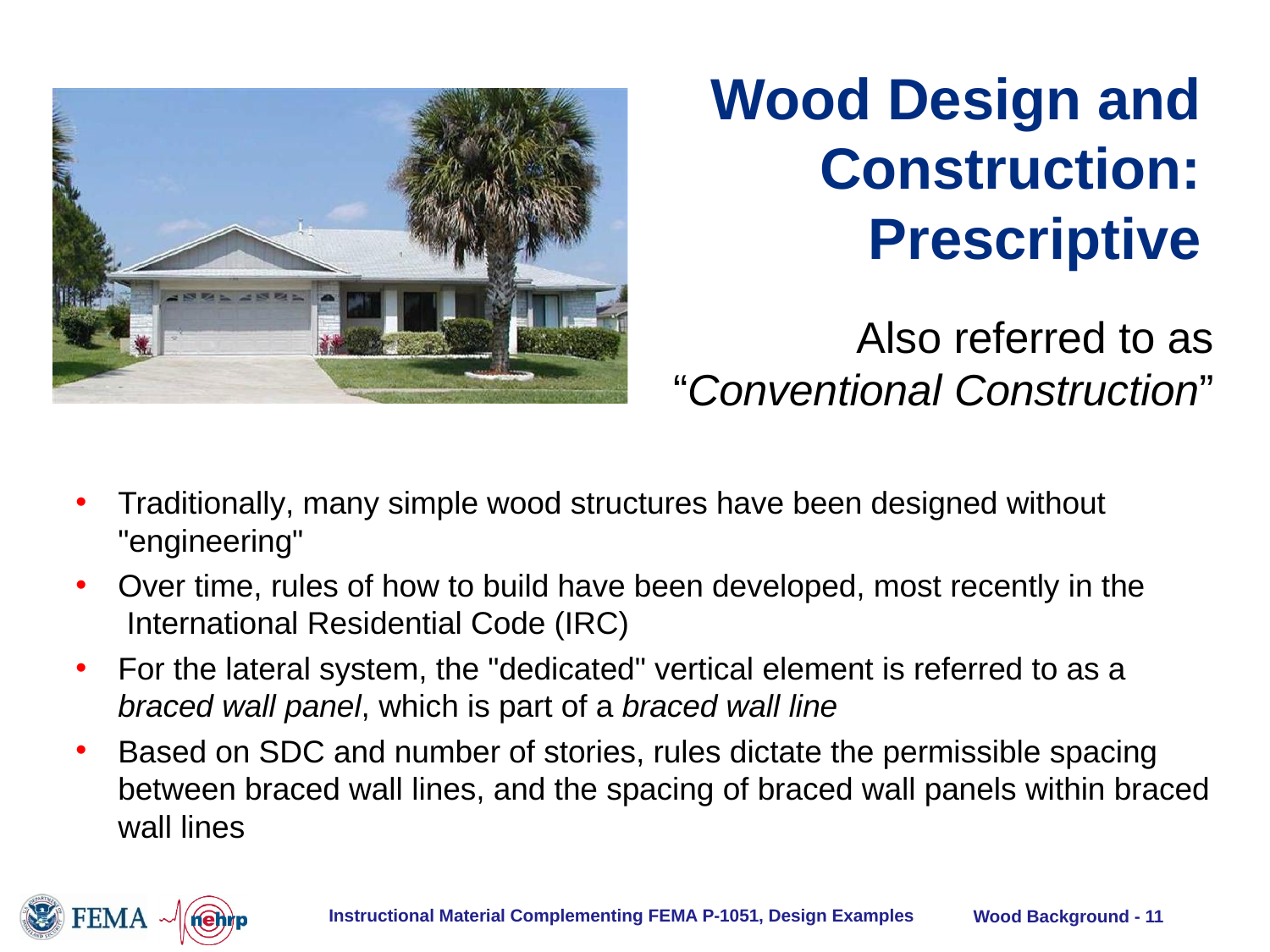

# Wood Design and Construction: Prescriptive

Also referred to as “Conventional Construction”
Traditionally, many simple wood structures have been designed without "engineering"
Over time, rules of how to build have been developed, most recently in the  International Residential Code (IRC)
For the lateral system, the "dedicated" vertical element is referred to as a
braced wall panel, which is part of a braced wall line
Based on SDC and number of stories, rules dictate the permissible spacing between braced wall lines, and the spacing of braced wall panels within braced wall lines